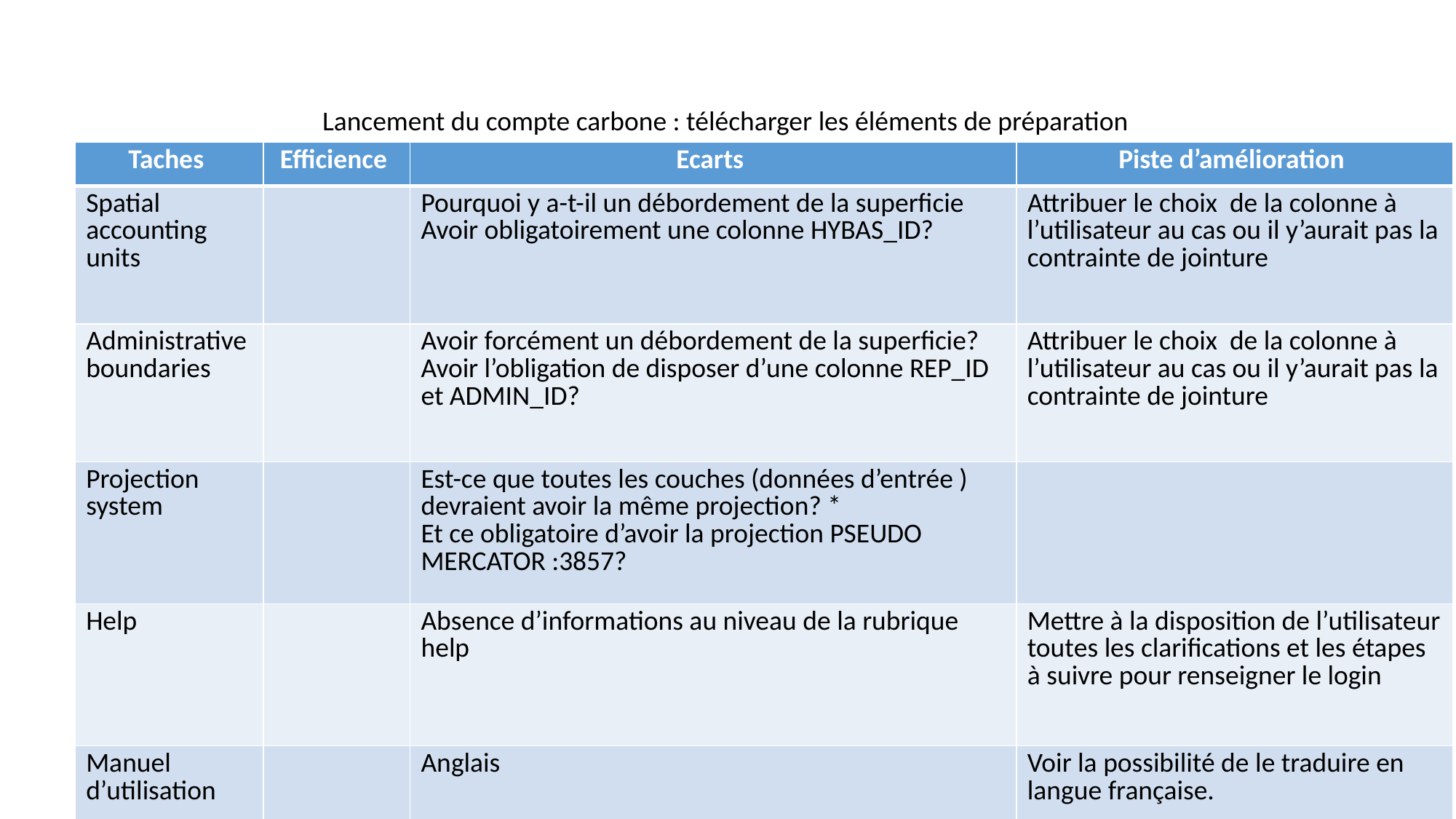

Lancement du compte carbone : télécharger les éléments de préparation
| Taches | Efficience | Ecarts | Piste d’amélioration |
| --- | --- | --- | --- |
| Spatial accounting units |  | Pourquoi y a-t-il un débordement de la superficie Avoir obligatoirement une colonne HYBAS\_ID? | Attribuer le choix de la colonne à l’utilisateur au cas ou il y’aurait pas la contrainte de jointure |
| Administrative boundaries |  | Avoir forcément un débordement de la superficie? Avoir l’obligation de disposer d’une colonne REP\_ID et ADMIN\_ID? | Attribuer le choix de la colonne à l’utilisateur au cas ou il y’aurait pas la contrainte de jointure |
| Projection system |  | Est-ce que toutes les couches (données d’entrée ) devraient avoir la même projection? \* Et ce obligatoire d’avoir la projection PSEUDO MERCATOR :3857? |  |
| Help |  | Absence d’informations au niveau de la rubrique help | Mettre à la disposition de l’utilisateur toutes les clarifications et les étapes à suivre pour renseigner le login |
| Manuel d’utilisation |  | Anglais | Voir la possibilité de le traduire en langue française. |